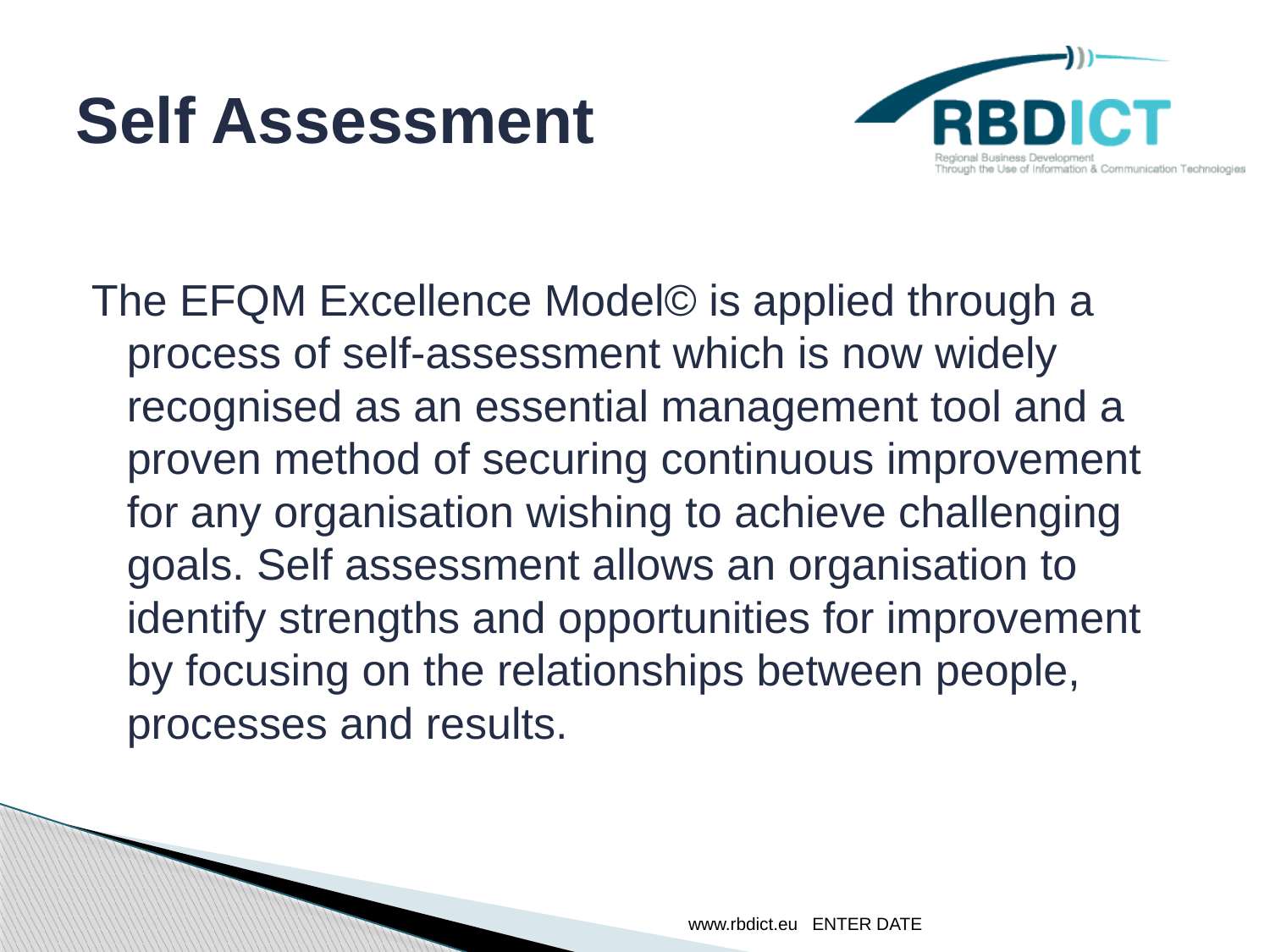

# Self Assessment

The EFQM Excellence Model© is applied through a process of self-assessment which is now widely recognised as an essential management tool and a proven method of securing continuous improvement for any organisation wishing to achieve challenging goals. Self assessment allows an organisation to identify strengths and opportunities for improvement by focusing on the relationships between people, processes and results.
www.rbdict.eu   ENTER DATE